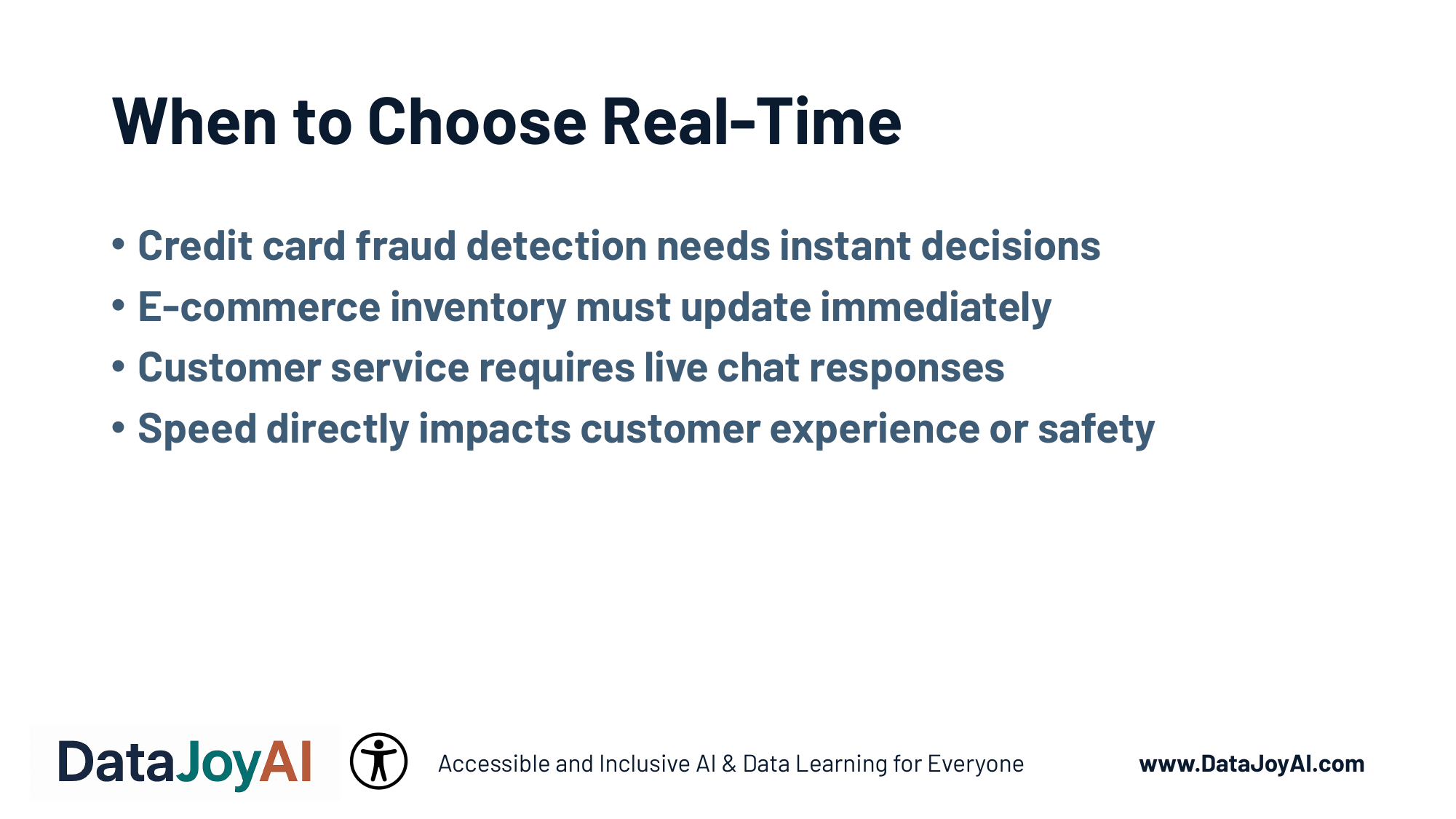

# When to Choose Real-Time
Credit card fraud detection needs instant decisions
E-commerce inventory must update immediately
Customer service requires live chat responses
Speed directly impacts customer experience or safety